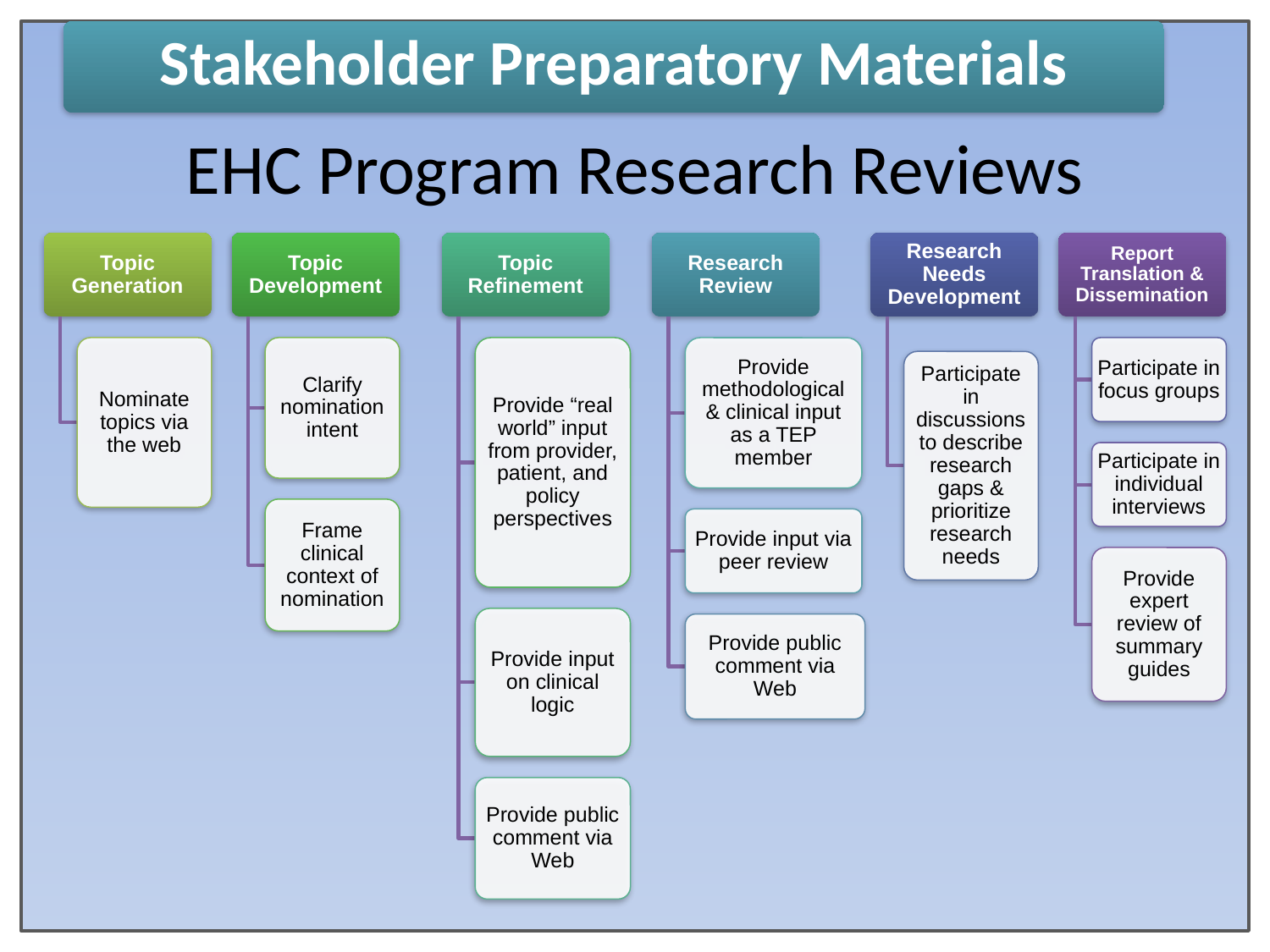

Stakeholder Preparatory Materials
# EHC Program Research Reviews

Topic Generation
Nominate topics via the web
Topic Development
Clarify nomination intent
Frame clinical context of nomination
Topic Refinement
Provide “real world” input from provider, patient, and policy perspectives
Provide input on clinical logic
Provide public comment via Web
Research Review
Provide methodological & clinical input as a TEP member
Provide input via peer review
Provide public comment via Web
Research Needs Development
Participate in discussions to describe research gaps & prioritize research needs
Report Translation & Dissemination
Participate in focus groups
Participate in individual interviews
Provide expert review of summary guides